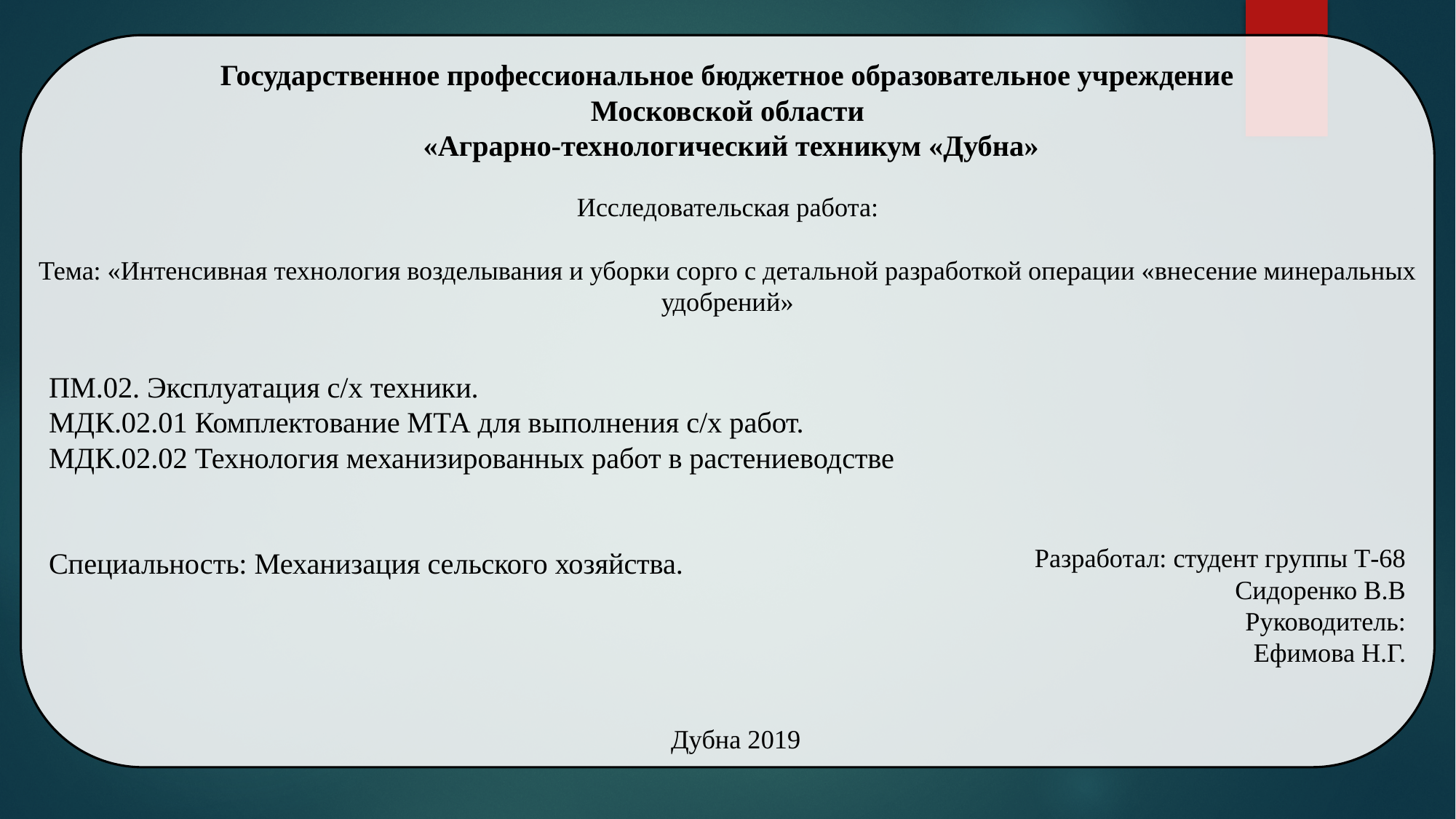

Государственное профессиональное бюджетное образовательное учреждение
Московской области
 «Аграрно-технологический техникум «Дубна»

Исследовательская работа:

Тема: «Интенсивная технология возделывания и уборки сорго с детальной разработкой операции «внесение минеральных удобрений»

ПМ.02. Эксплуатация с/х техники.
МДК.02.01 Комплектование МТА для выполнения с/х работ.
МДК.02.02 Технология механизированных работ в растениеводстве

Специальность: Механизация сельского хозяйства.

Разработал: студент группы Т-68
Сидоренко В.В
Руководитель:
Ефимова Н.Г.

Дубна 2019